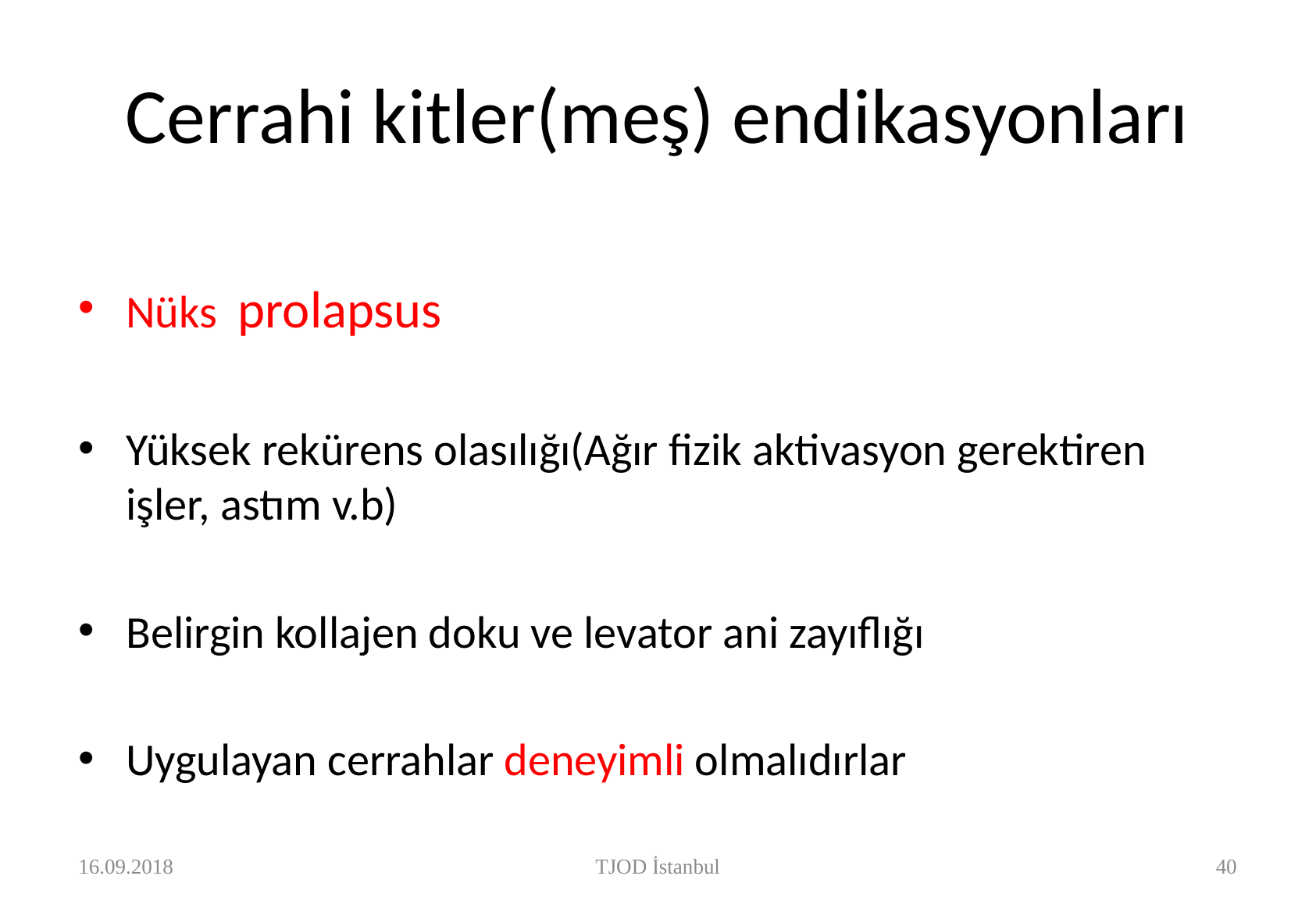

# Cerrahi kitler(meş) endikasyonları

Nüks  prolapsus

Yüksek rekürens olasılığı(Ağır fizik aktivasyon gerektiren işler, astım v.b)

Belirgin kollajen doku ve levator ani zayıflığı

Uygulayan cerrahlar deneyimli olmalıdırlar

TJOD İstanbul
40
16.09.2018